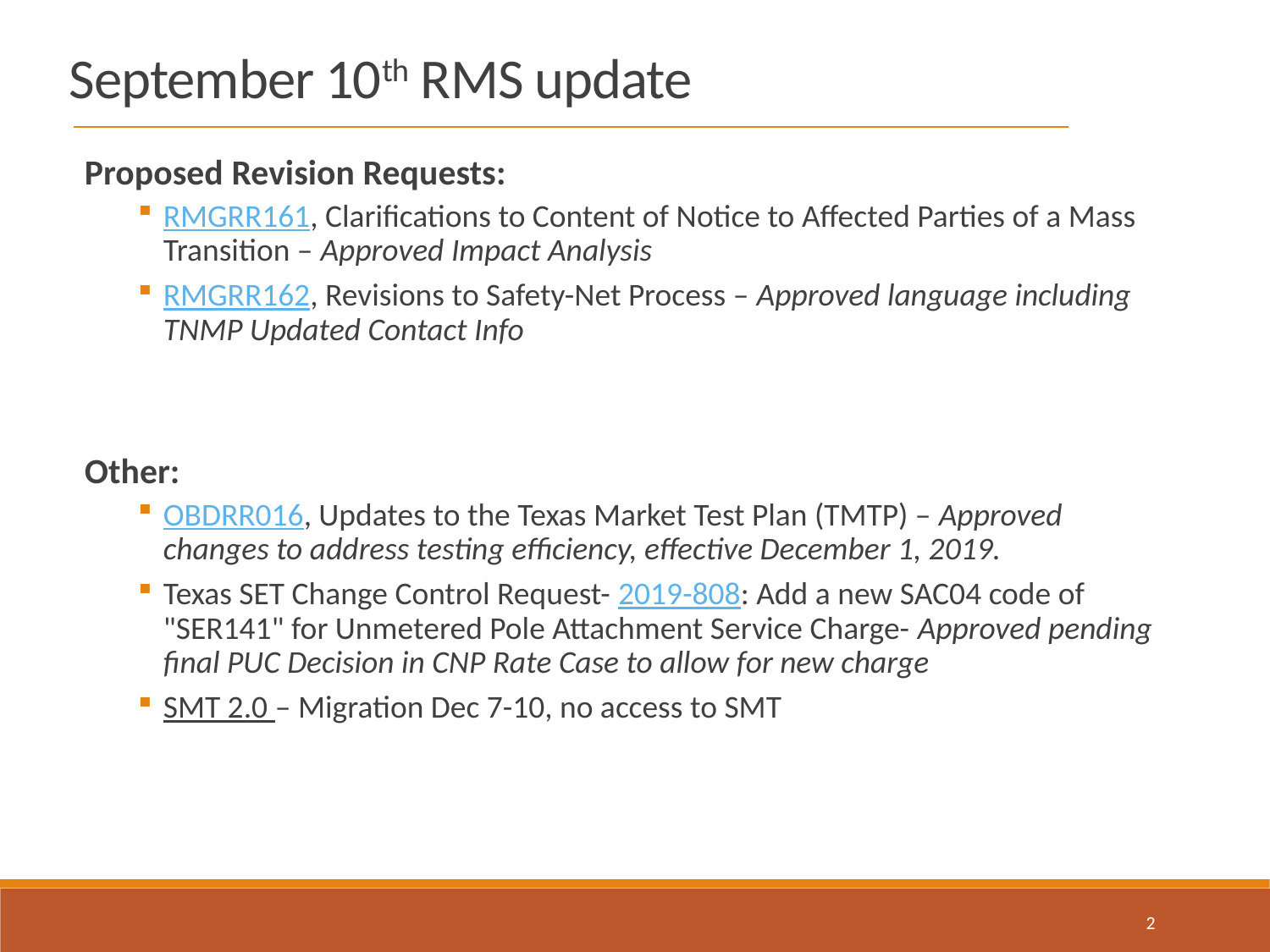

September 10th RMS update
Proposed Revision Requests:
RMGRR161, Clarifications to Content of Notice to Affected Parties of a Mass Transition – Approved Impact Analysis
RMGRR162, Revisions to Safety-Net Process – Approved language including TNMP Updated Contact Info

Other:
OBDRR016, Updates to the Texas Market Test Plan (TMTP) – Approved changes to address testing efficiency, effective December 1, 2019.
Texas SET Change Control Request- 2019-808: Add a new SAC04 code of "SER141" for Unmetered Pole Attachment Service Charge- Approved pending final PUC Decision in CNP Rate Case to allow for new charge
SMT 2.0 – Migration Dec 7-10, no access to SMT

2